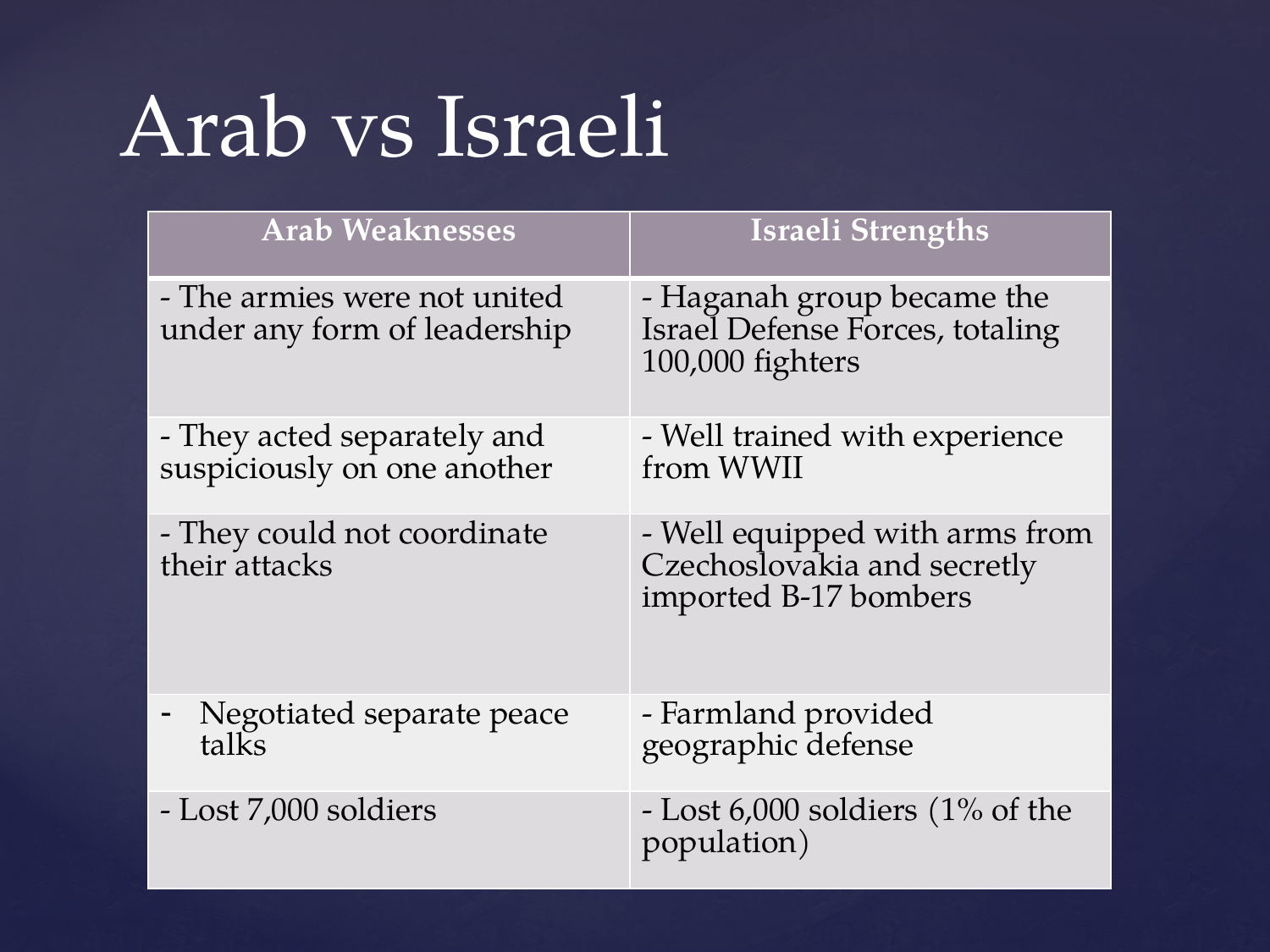

# Arab vs Israeli
| Arab Weaknesses | Israeli Strengths |
| --- | --- |
| - The armies were not united under any form of leadership | - Haganah group became the Israel Defense Forces, totaling 100,000 fighters |
| - They acted separately and suspiciously on one another | - Well trained with experience from WWII |
| - They could not coordinate their attacks | - Well equipped with arms from Czechoslovakia and secretly imported B-17 bombers |
| Negotiated separate peace talks | - Farmland provided geographic defense |
| - Lost 7,000 soldiers | - Lost 6,000 soldiers (1% of the population) |